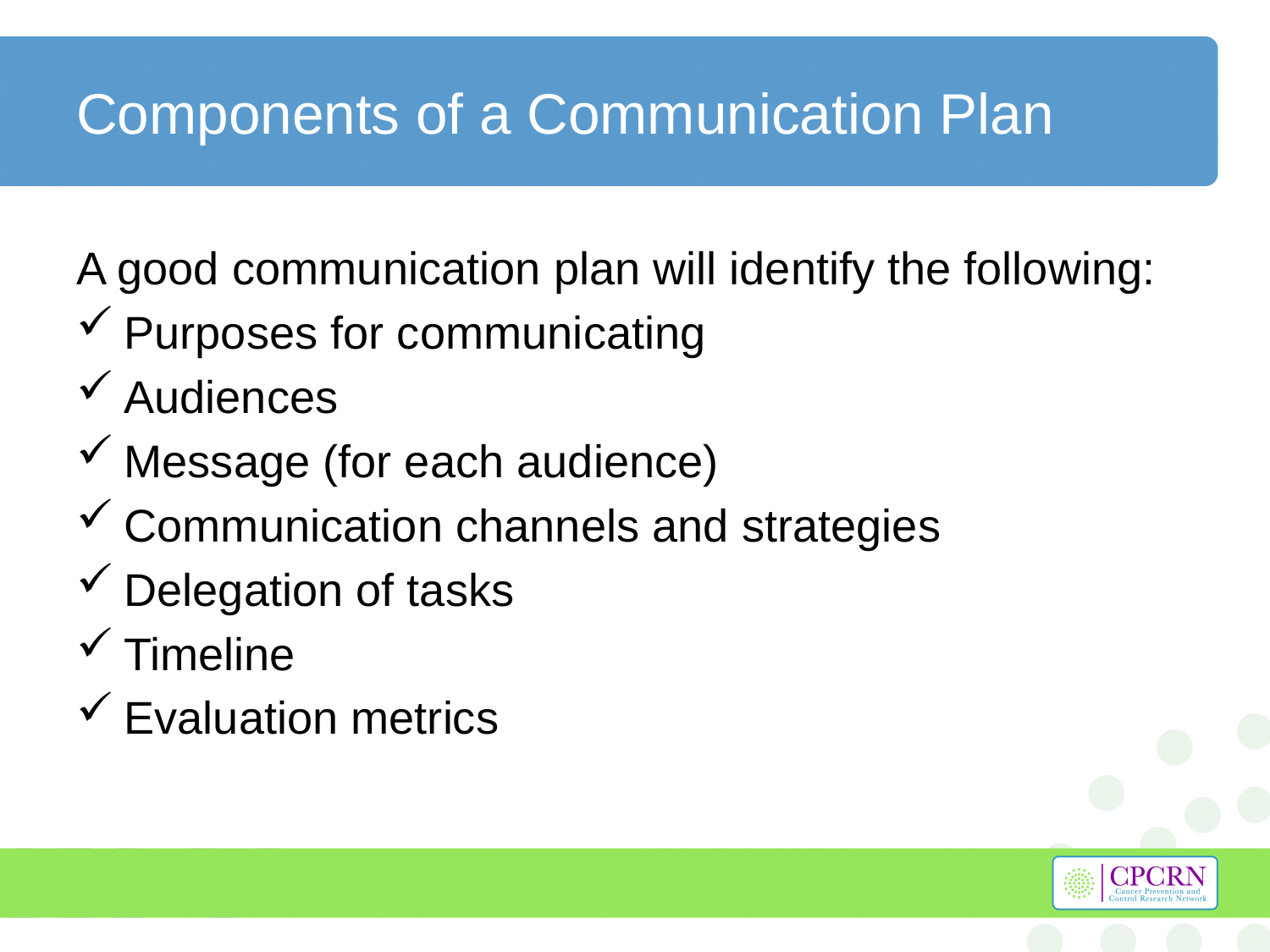

# Components of a Communication Plan
A good communication plan will identify the following:
Purposes for communicating
Audiences
Message (for each audience)
Communication channels and strategies
Delegation of tasks
Timeline
Evaluation metrics